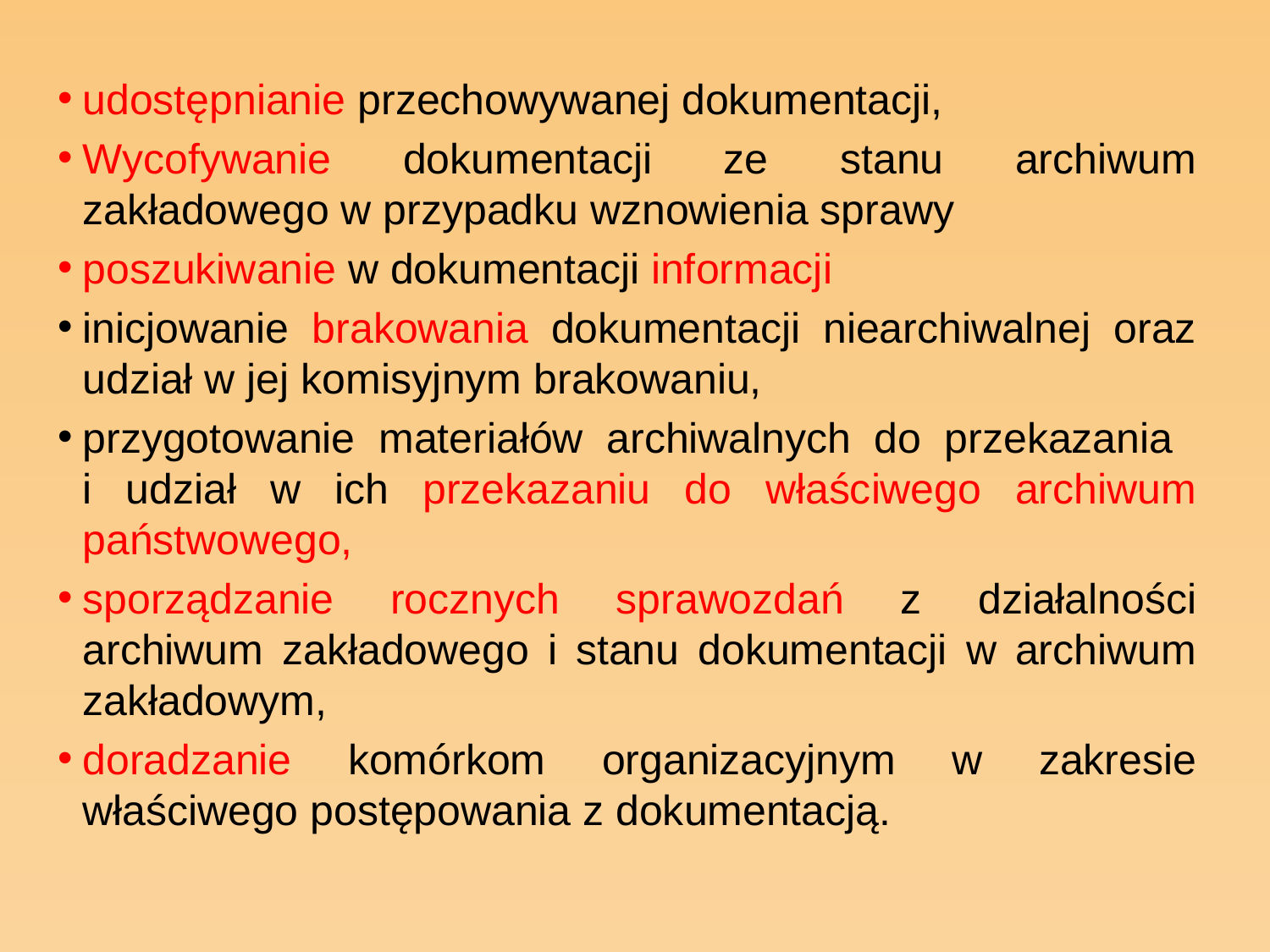

udostępnianie przechowywanej dokumentacji,
Wycofywanie dokumentacji ze stanu archiwum zakładowego w przypadku wznowienia sprawy
poszukiwanie w dokumentacji informacji
inicjowanie brakowania dokumentacji niearchiwalnej oraz udział w jej komisyjnym brakowaniu,
przygotowanie materiałów archiwalnych do przekazania
i udział w ich przekazaniu do właściwego archiwum państwowego,
sporządzanie rocznych sprawozdań z działalności archiwum zakładowego i stanu dokumentacji w archiwum zakładowym,
doradzanie komórkom organizacyjnym w zakresie właściwego postępowania z dokumentacją.